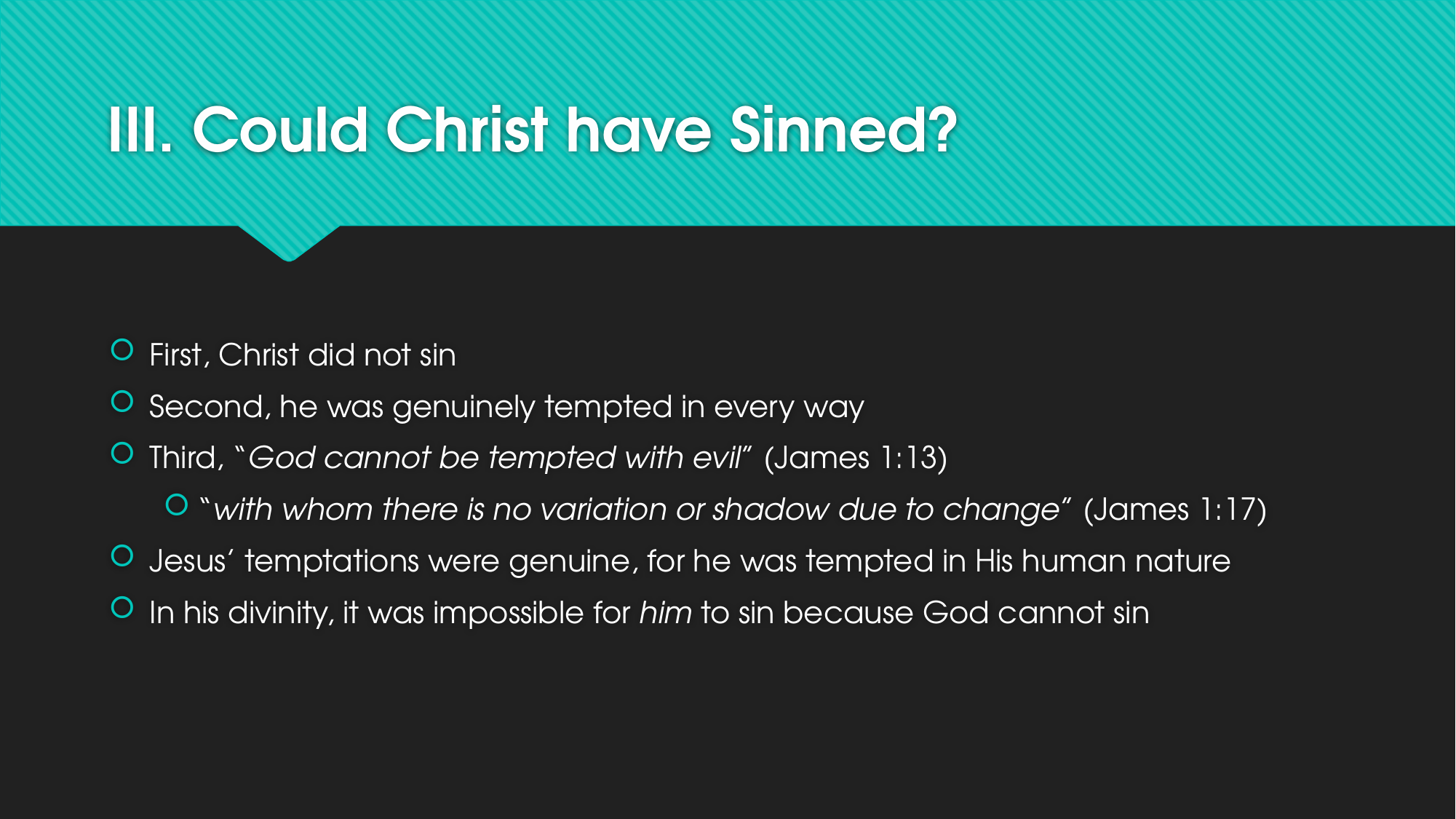

# III. Could Christ have Sinned?
First, Christ did not sin
Second, he was genuinely tempted in every way
Third, “God cannot be tempted with evil” (James 1:13)
“with whom there is no variation or shadow due to change” (James 1:17)
Jesus’ temptations were genuine, for he was tempted in His human nature
In his divinity, it was impossible for him to sin because God cannot sin